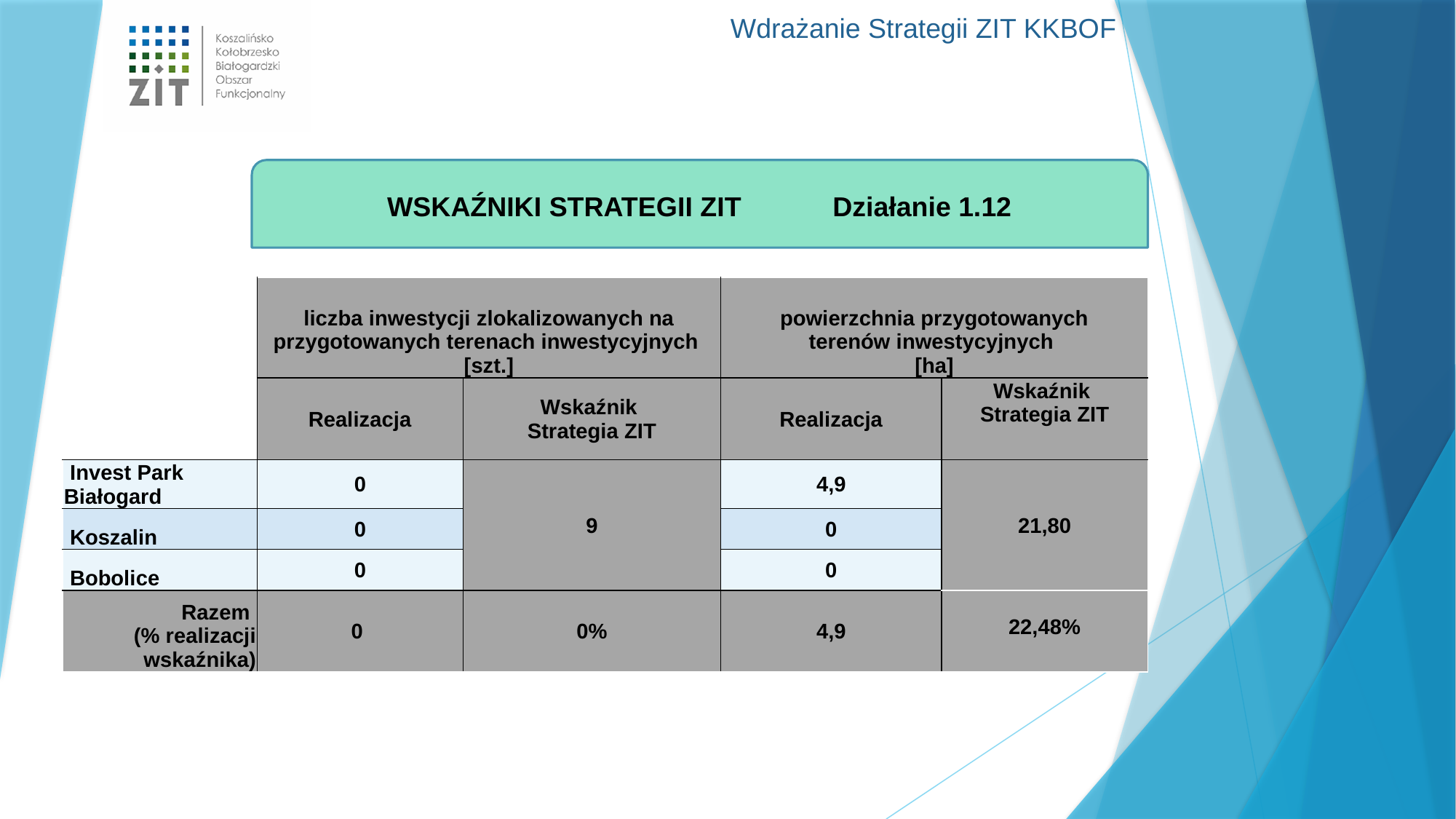

WSKAŹNIKI STRATEGII ZIT            Działanie 1.12
|  | liczba inwestycji zlokalizowanych na przygotowanych terenach inwestycyjnych [szt.] |  | powierzchnia przygotowanych terenów inwestycyjnych [ha] |  |
| --- | --- | --- | --- | --- |
|  | Realizacja | Wskaźnik Strategia ZIT | Realizacja | Wskaźnik Strategia ZIT |
| Invest Park Białogard | 0 | 9 | 4,9 | 21,80 |
| Koszalin | 0 |  | 0 |  |
| Bobolice | 0 |  | 0 |  |
| Razem (% realizacji wskaźnika) | 0 | 0% | 4,9 | 22,48% |